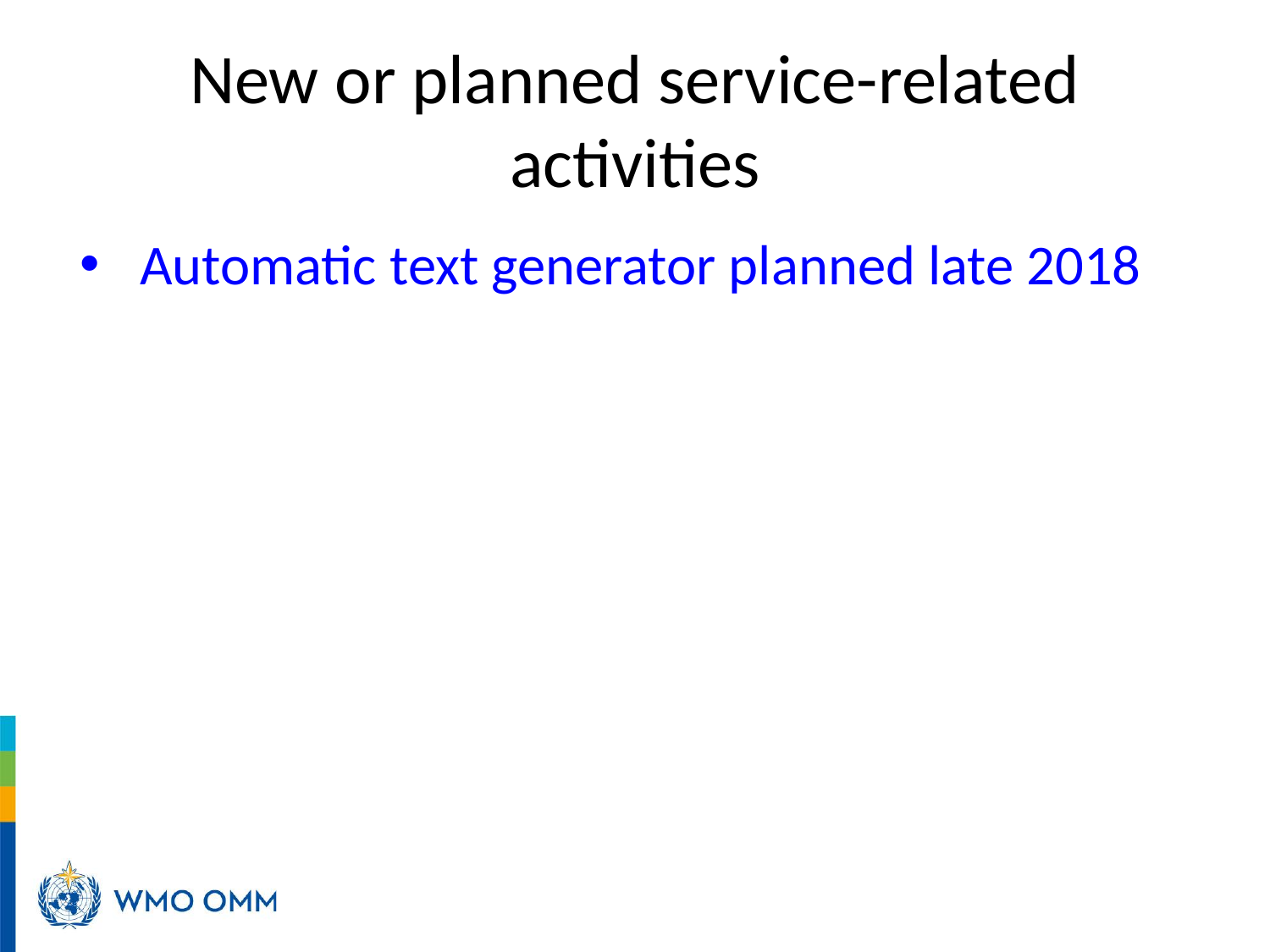

# New or planned service-related activities
Automatic text generator planned late 2018